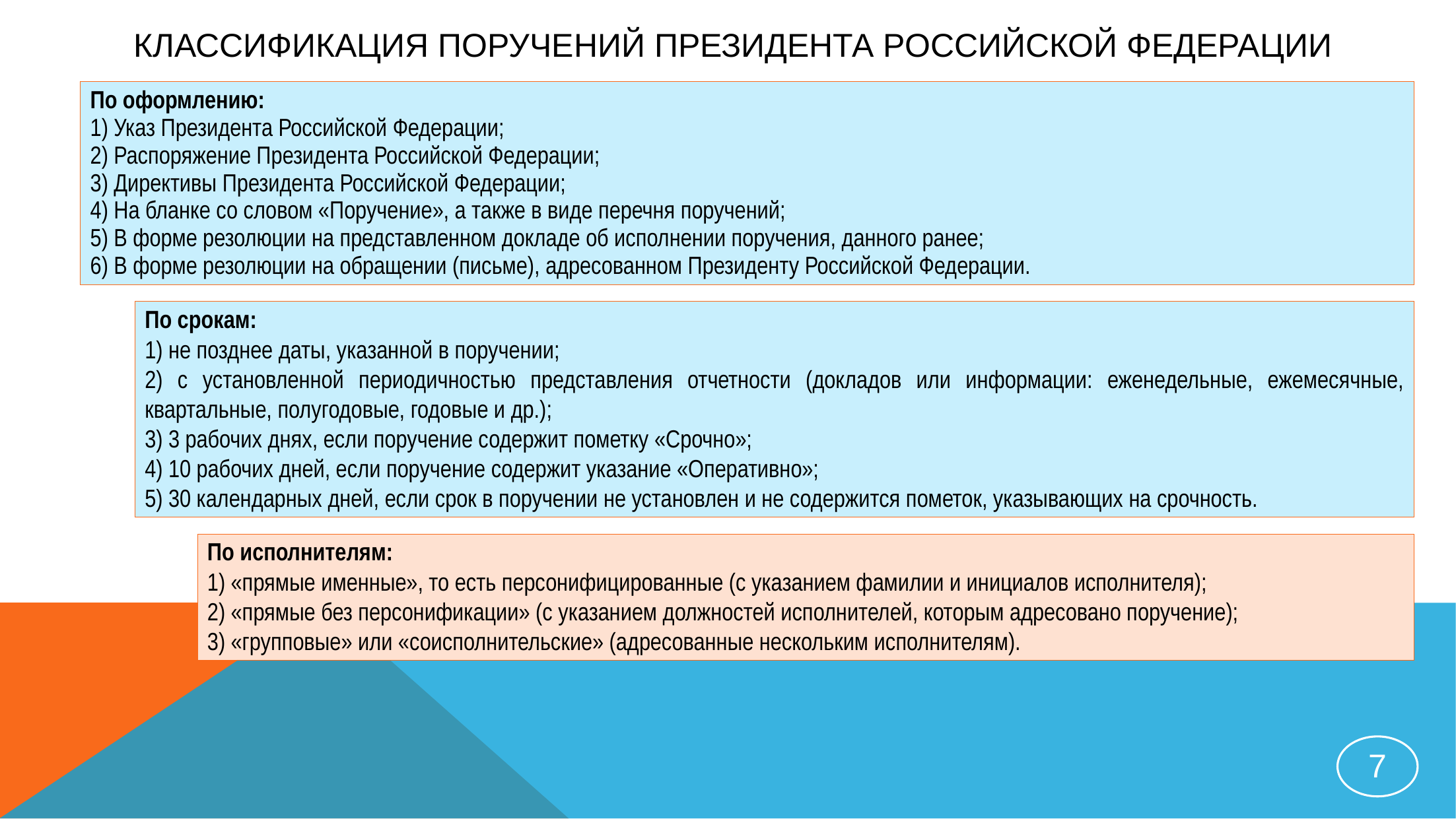

# КЛАССИФИКАЦИЯ ПОРУЧЕНИЙ ПРЕЗИДЕНТА РОССИЙСКОЙ ФЕДЕРАЦИИ
По оформлению:
1) Указ Президента Российской Федерации;
2) Распоряжение Президента Российской Федерации;
3) Директивы Президента Российской Федерации;
4) На бланке со словом «Поручение», а также в виде перечня поручений;
5) В форме резолюции на представленном докладе об исполнении поручения, данного ранее;
6) В форме резолюции на обращении (письме), адресованном Президенту Российской Федерации.
По срокам:
1) не позднее даты, указанной в поручении;
2) с установленной периодичностью представления отчетности (докладов или информации: еженедельные, ежемесячные, квартальные, полугодовые, годовые и др.);
3) 3 рабочих днях, если поручение содержит пометку «Срочно»;
4) 10 рабочих дней, если поручение содержит указание «Оперативно»;
5) 30 календарных дней, если срок в поручении не установлен и не содержится пометок, указывающих на срочность.
По исполнителям:
1) «прямые именные», то есть персонифицированные (с указанием фамилии и инициалов исполнителя);
2) «прямые без персонификации» (с указанием должностей исполнителей, которым адресовано поручение);
3) «групповые» или «соисполнительские» (адресованные нескольким исполнителям).
7